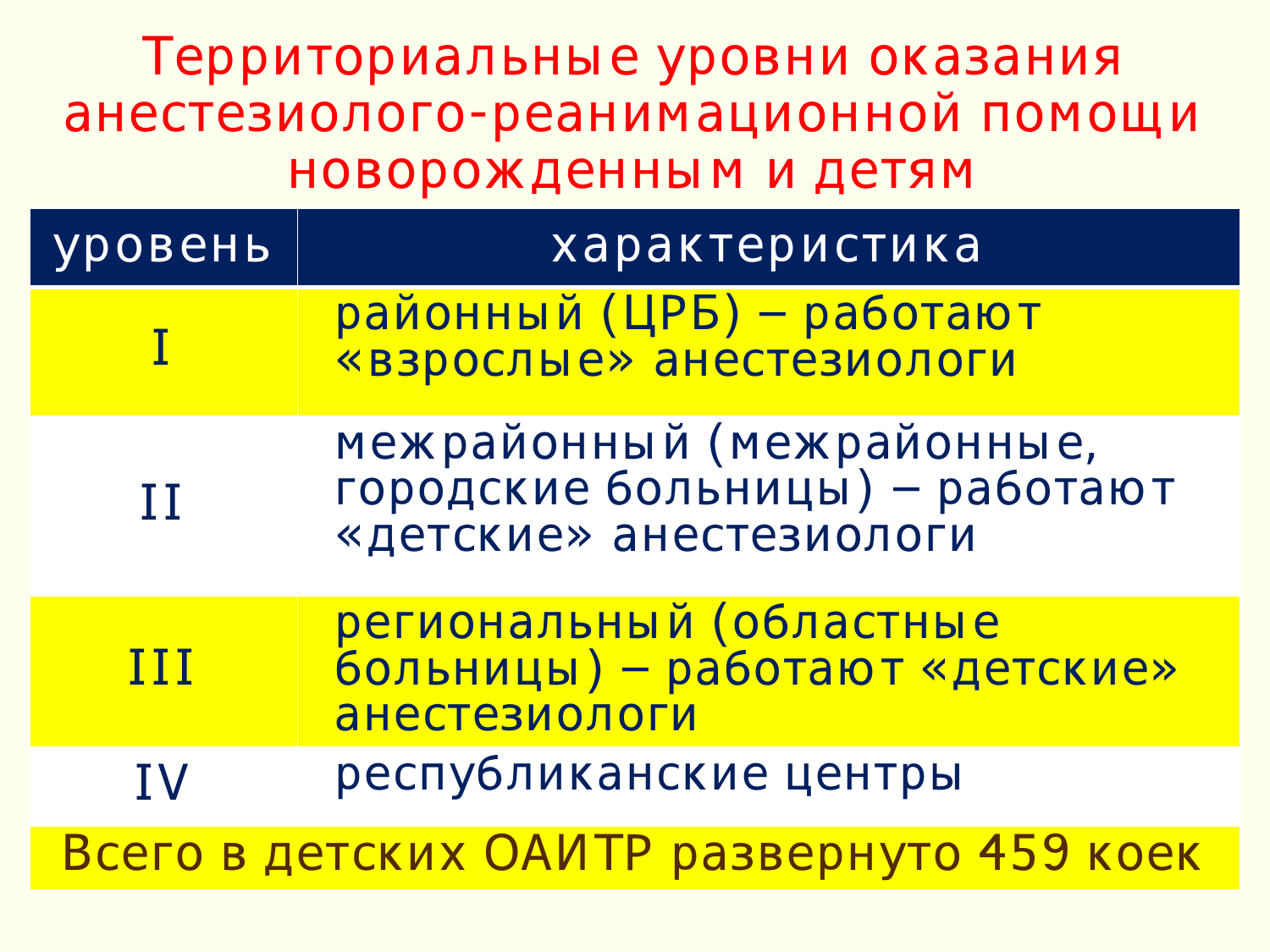

# Территориальные уровни оказания анестезиолого-реанимационной помощи новорожденным и детям
| уровень | характеристика |
| --- | --- |
| I | районный (ЦРБ) – работают «взрослые» анестезиологи |
| II | межрайонный (межрайонные, городские больницы) – работают «детские» анестезиологи |
| III | региональный (областные больницы) – работают «детские» анестезиологи |
| IV | республиканские центры |
| Всего в детских ОАИТР развернуто 459 коек |  |